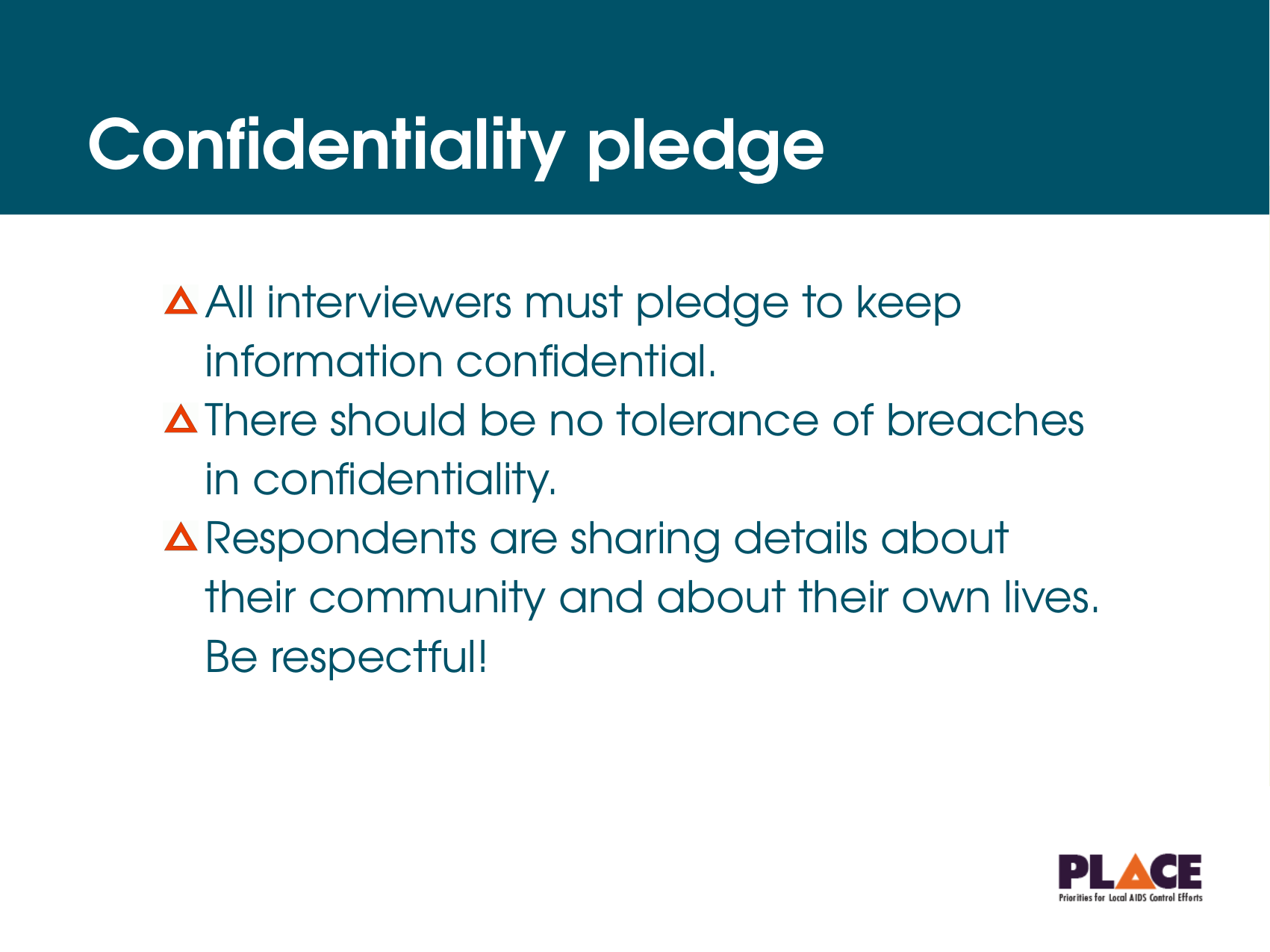

# Confidentiality pledge
All interviewers must pledge to keep information confidential.
There should be no tolerance of breaches in confidentiality.
Respondents are sharing details about their community and about their own lives. Be respectful!